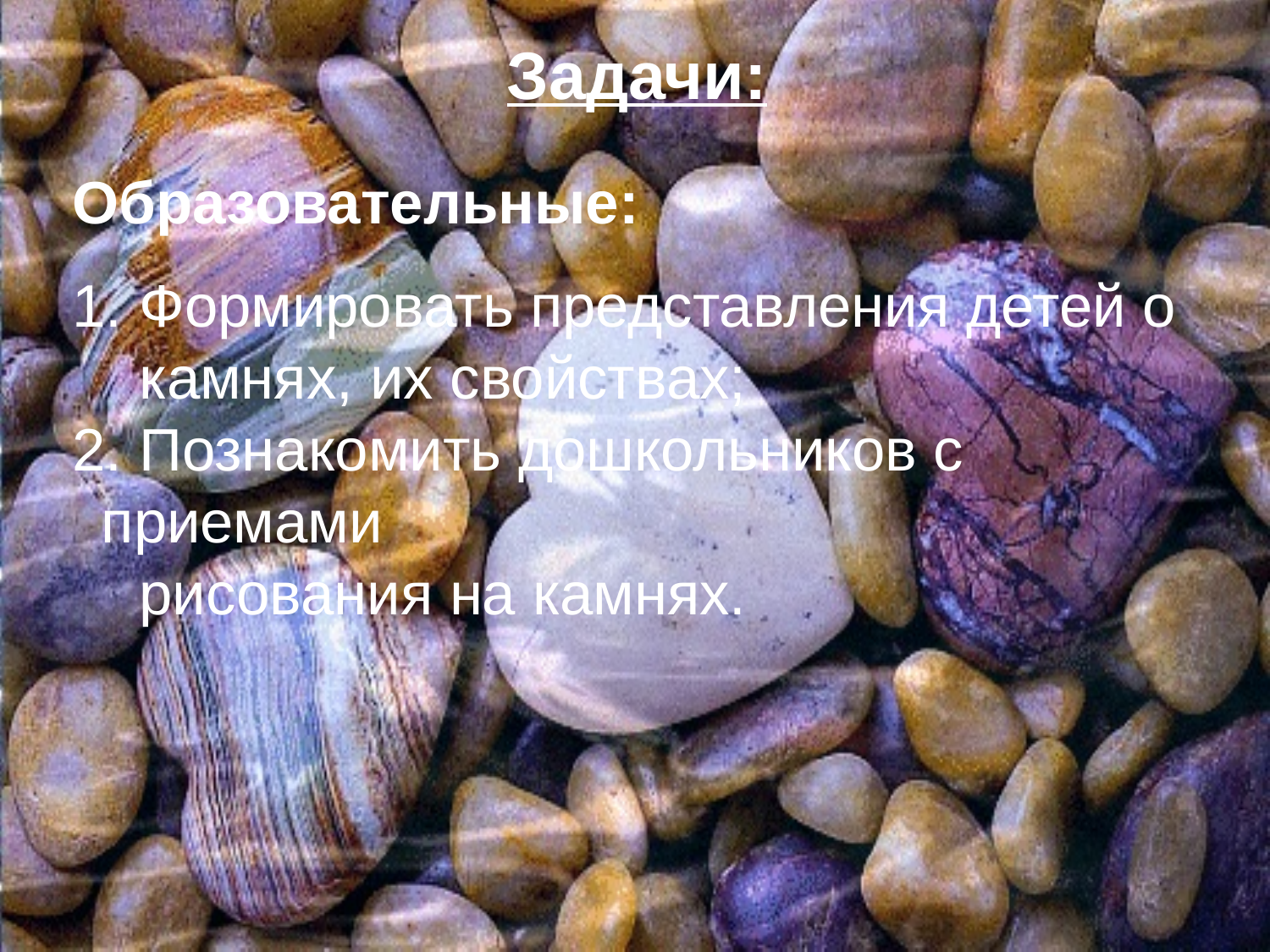

Задачи:

Образовательные:
1. Формировать представления детей о
    камнях, их свойствах;
2. Познакомить дошкольников с приемами
    рисования на камнях.